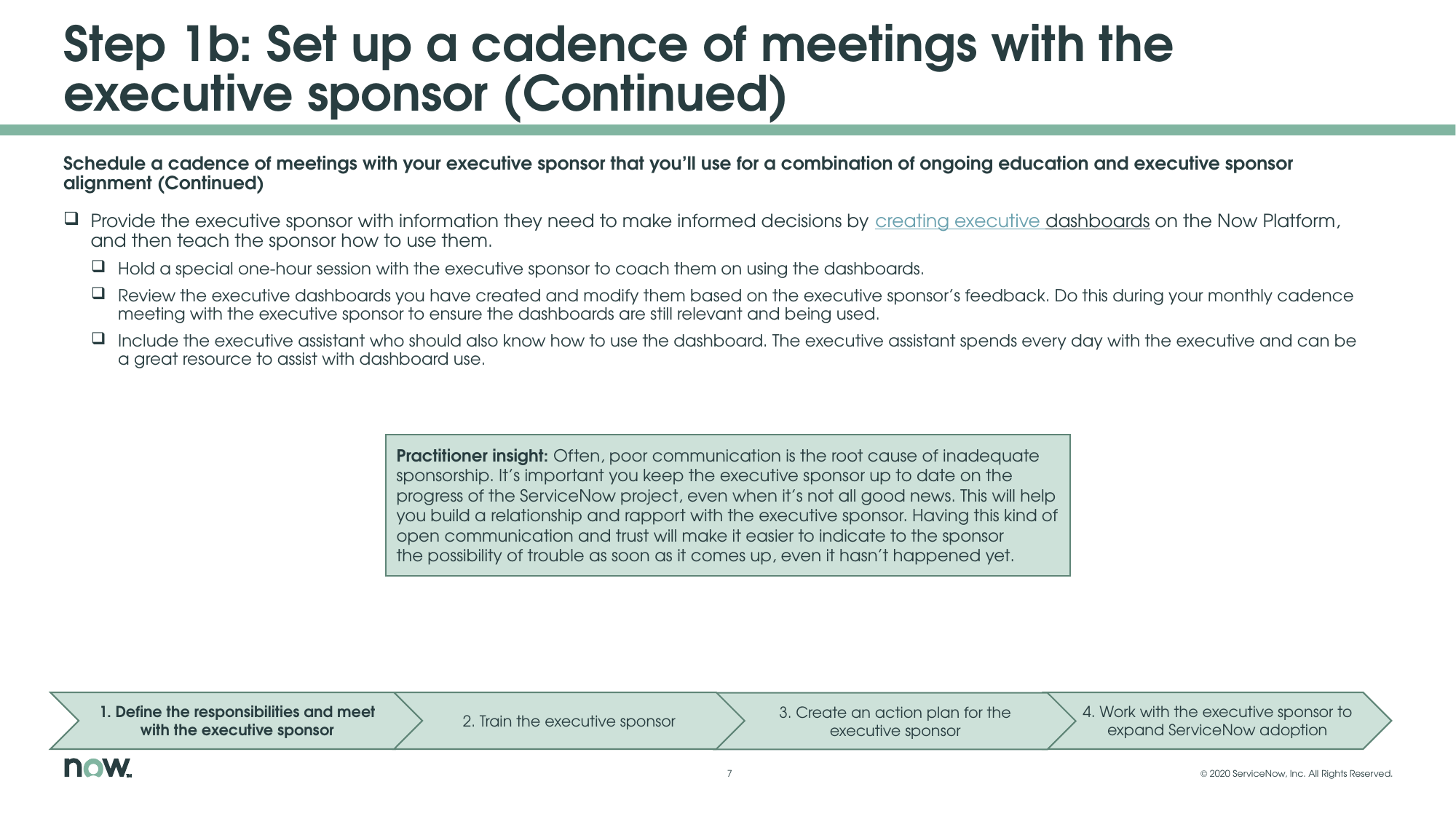

# Step 1b: Set up a cadence of meetings with the executive sponsor (Continued)

Schedule a cadence of meetings with your executive sponsor that you’ll use for a combination of ongoing education and executive sponsor alignment (Continued)
Provide the executive sponsor with information they need to make informed decisions by creating executive dashboards on the Now Platform, and then teach the sponsor how to use them.
Hold a special one-hour session with the executive sponsor to coach them on using the dashboards.
Review the executive dashboards you have created and modify them based on the executive sponsor’s feedback. Do this during your monthly cadence meeting with the executive sponsor to ensure the dashboards are still relevant and being used.
Include the executive assistant who should also know how to use the dashboard. The executive assistant spends every day with the executive and can be a great resource to assist with dashboard use.

Practitioner insight: Often, poor communication is the root cause of inadequate sponsorship. It’s important you keep the executive sponsor up to date on the progress of the ServiceNow project, even when it’s not all good news. This will help you build a relationship and rapport with the executive sponsor. Having this kind of open communication and trust will make it easier to indicate to the sponsor the possibility of trouble as soon as it comes up, even it hasn’t happened yet.
4. Work with the executive sponsor to expand ServiceNow adoption
1. Define the responsibilities and meet with the executive sponsor
2. Train the executive sponsor
3. Create an action plan for the executive sponsor